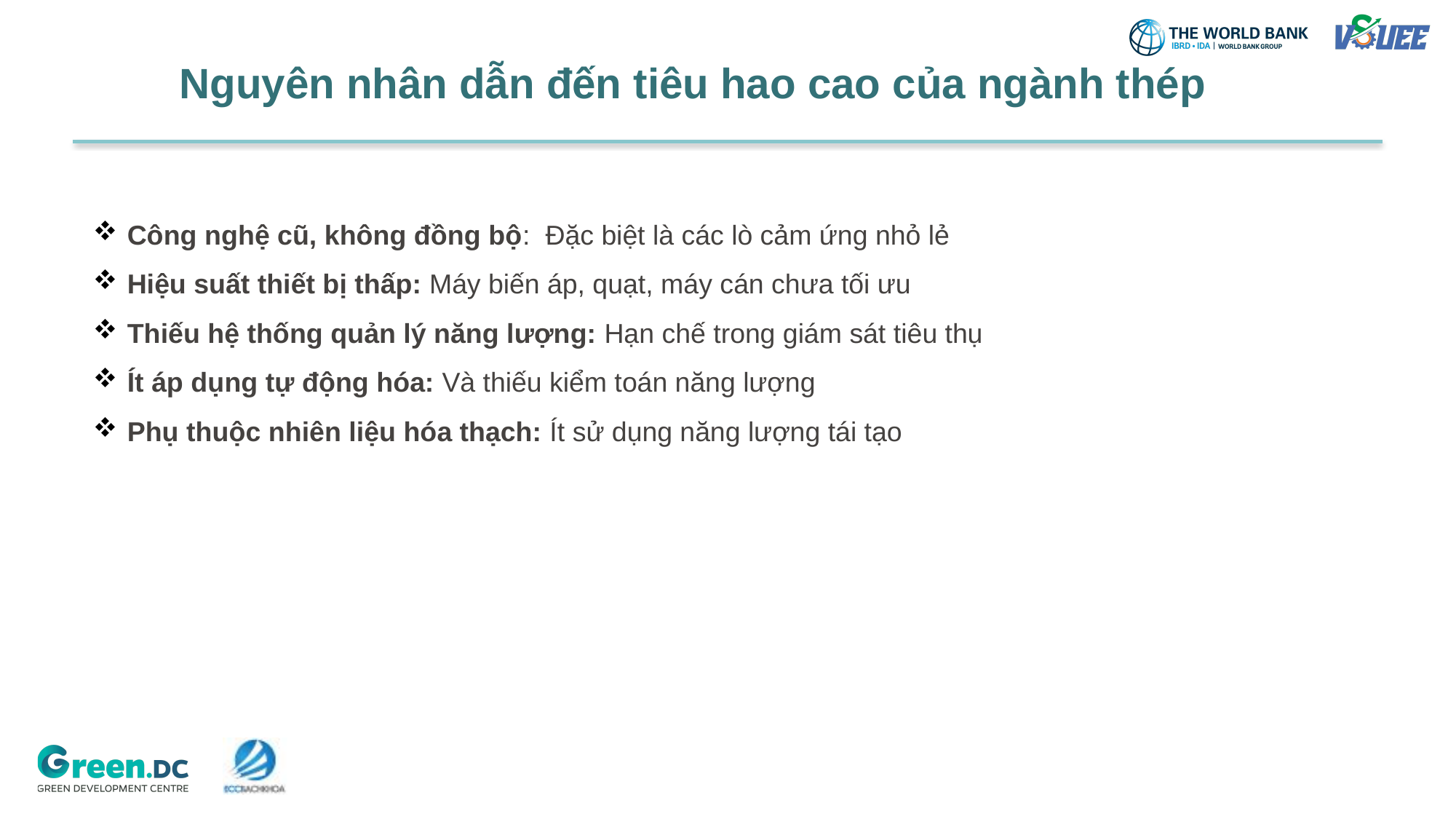

# Nguyên nhân dẫn đến tiêu hao cao của ngành thép
Công nghệ cũ, không đồng bộ:  Đặc biệt là các lò cảm ứng nhỏ lẻ
Hiệu suất thiết bị thấp: Máy biến áp, quạt, máy cán chưa tối ưu
Thiếu hệ thống quản lý năng lượng: Hạn chế trong giám sát tiêu thụ
Ít áp dụng tự động hóa: Và thiếu kiểm toán năng lượng
Phụ thuộc nhiên liệu hóa thạch: Ít sử dụng năng lượng tái tạo